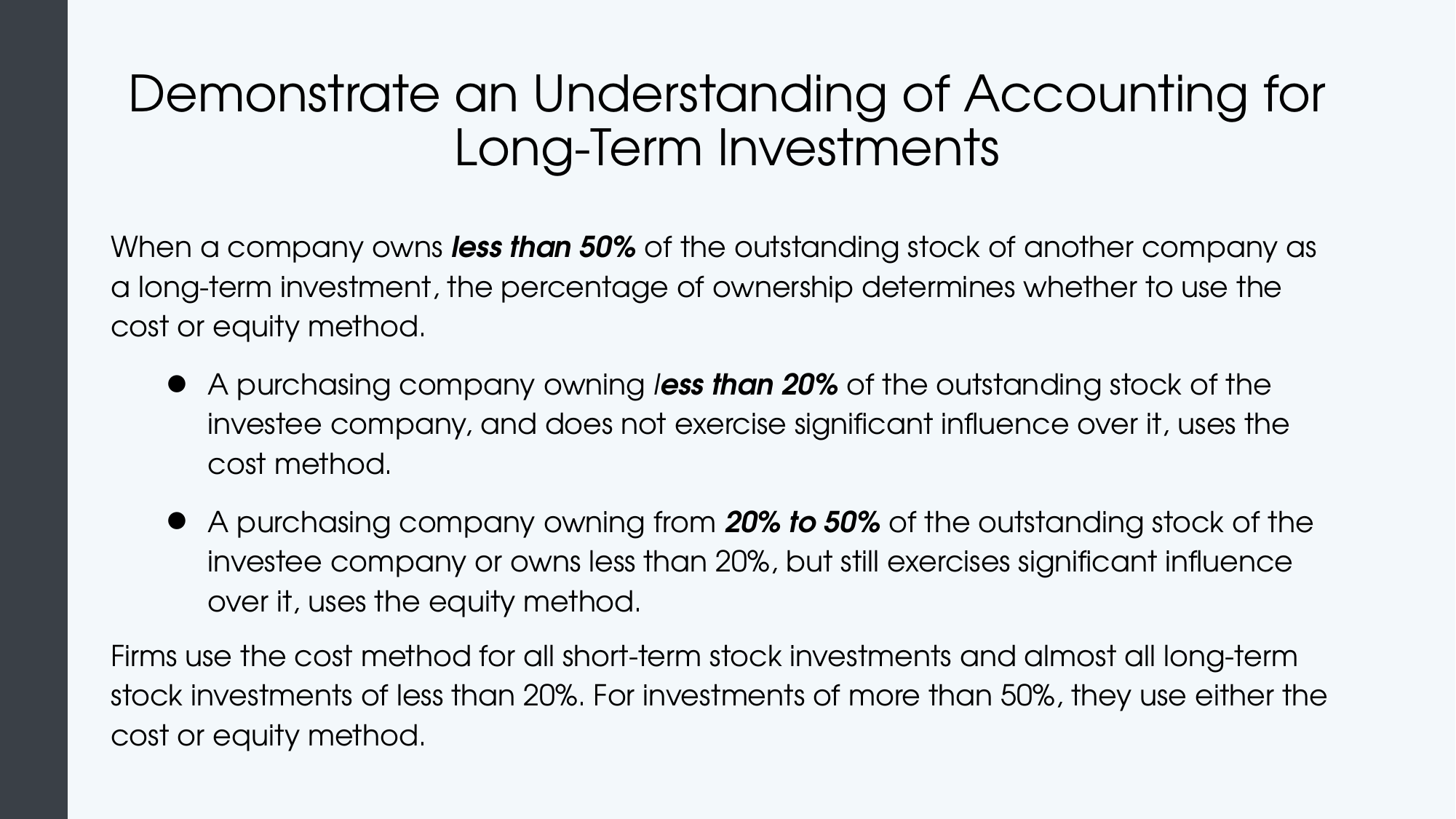

# Demonstrate an Understanding of Accounting for Long-Term Investments
When a company owns less than 50% of the outstanding stock of another company as a long-term investment, the percentage of ownership determines whether to use the cost or equity method.
A purchasing company owning less than 20% of the outstanding stock of the investee company, and does not exercise significant influence over it, uses the cost method.
A purchasing company owning from 20% to 50% of the outstanding stock of the investee company or owns less than 20%, but still exercises significant influence over it, uses the equity method.
Firms use the cost method for all short-term stock investments and almost all long-term stock investments of less than 20%. For investments of more than 50%, they use either the cost or equity method.